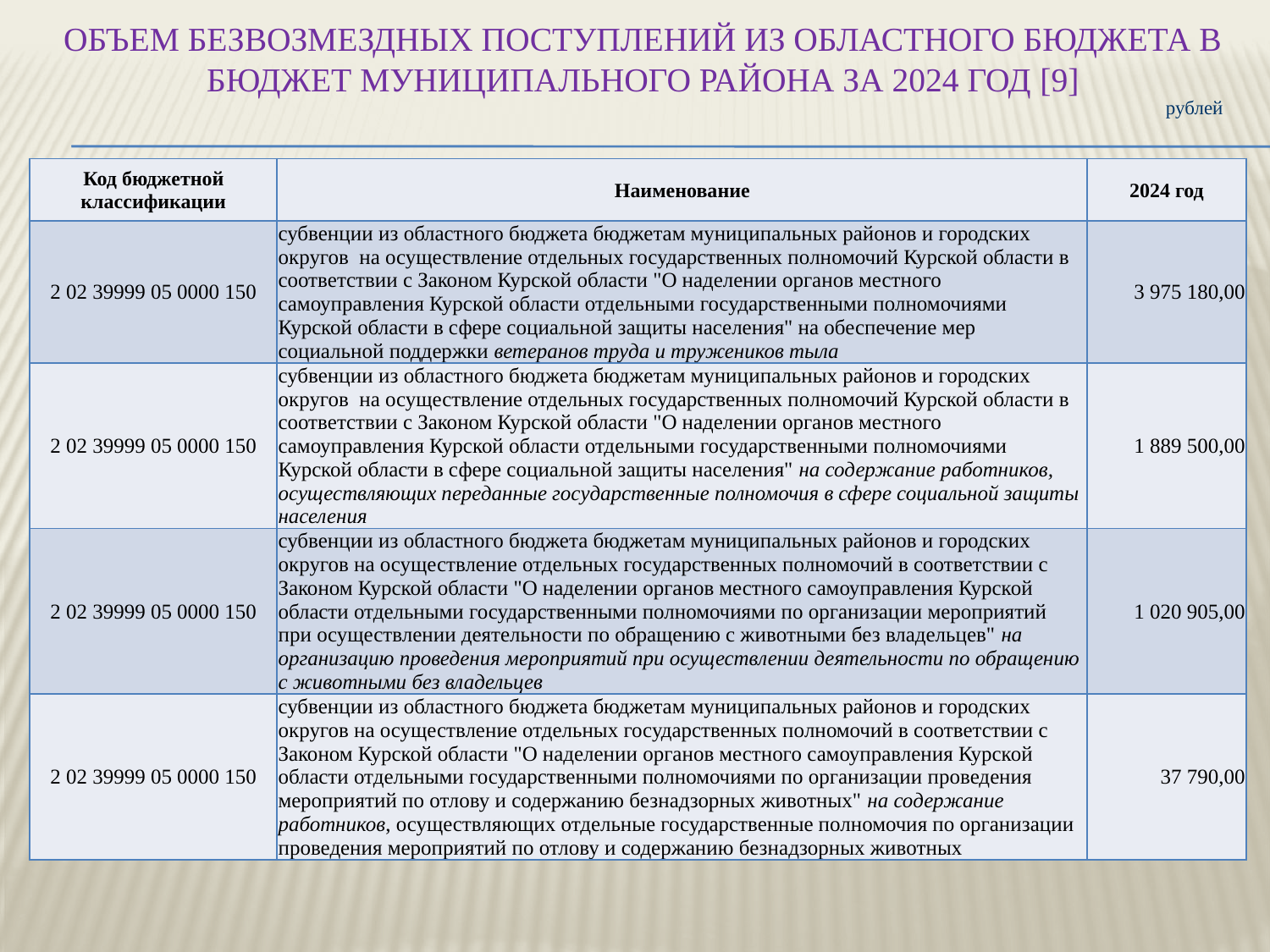

# ОБЪЕМ БЕЗВОЗМЕЗДНЫХ ПОСТУПЛЕНИЙ ИЗ ОБЛАСТНОГО БЮДЖЕТА В БЮДЖЕТ МУНИЦИПАЛЬНОГО РАЙОНА ЗА 2024 ГОД [9]
рублей
| Код бюджетной классификации | Наименование | 2024 год |
| --- | --- | --- |
| 2 02 39999 05 0000 150 | субвенции из областного бюджета бюджетам муниципальных районов и городских округов на осуществление отдельных государственных полномочий Курской области в соответствии с Законом Курской области "О наделении органов местного самоуправления Курской области отдельными государственными полномочиями Курской области в сфере социальной защиты населения" на обеспечение мер социальной поддержки ветеранов труда и тружеников тыла | 3 975 180,00 |
| 2 02 39999 05 0000 150 | субвенции из областного бюджета бюджетам муниципальных районов и городских округов на осуществление отдельных государственных полномочий Курской области в соответствии с Законом Курской области "О наделении органов местного самоуправления Курской области отдельными государственными полномочиями Курской области в сфере социальной защиты населения" на содержание работников, осуществляющих переданные государственные полномочия в сфере социальной защиты населения | 1 889 500,00 |
| 2 02 39999 05 0000 150 | субвенции из областного бюджета бюджетам муниципальных районов и городских округов на осуществление отдельных государственных полномочий в соответствии с Законом Курской области "О наделении органов местного самоуправления Курской области отдельными государственными полномочиями по организации мероприятий при осуществлении деятельности по обращению с животными без владельцев" на организацию проведения мероприятий при осуществлении деятельности по обращению с животными без владельцев | 1 020 905,00 |
| 2 02 39999 05 0000 150 | субвенции из областного бюджета бюджетам муниципальных районов и городских округов на осуществление отдельных государственных полномочий в соответствии с Законом Курской области "О наделении органов местного самоуправления Курской области отдельными государственными полномочиями по организации проведения мероприятий по отлову и содержанию безнадзорных животных" на содержание работников, осуществляющих отдельные государственные полномочия по организации проведения мероприятий по отлову и содержанию безнадзорных животных | 37 790,00 |